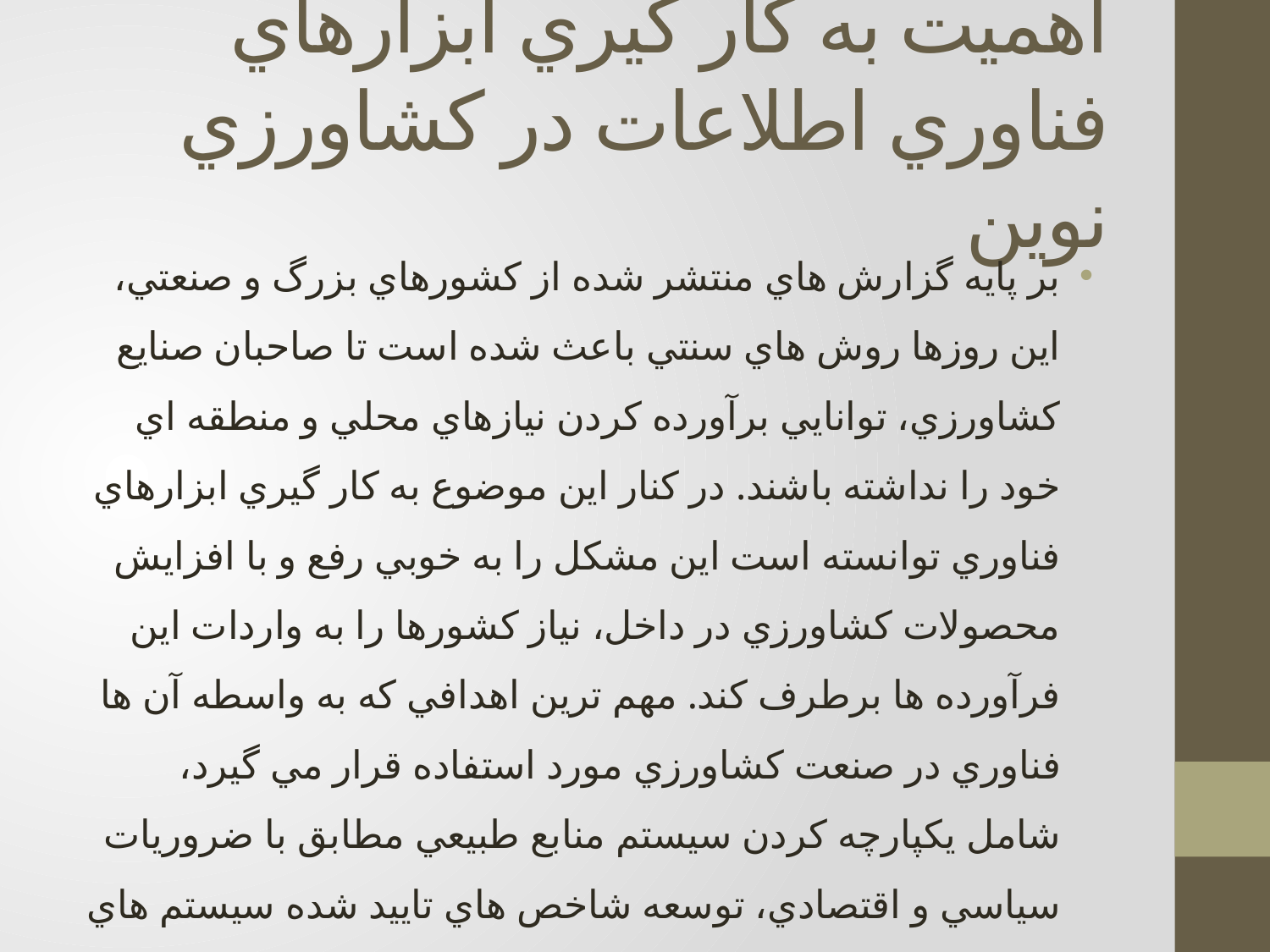

# اهميت به کار گيري ابزارهاي فناوري اطلاعات در کشاورزي نوين
بر پايه گزارش هاي منتشر شده از کشورهاي بزرگ و صنعتي، اين روزها روش هاي سنتي باعث شده است تا صاحبان صنايع کشاورزي، توانايي برآورده کردن نيازهاي محلي و منطقه اي خود را نداشته باشند. در کنار اين موضوع به کار گيري ابزارهاي فناوري توانسته است اين مشکل را به خوبي رفع و با افزايش محصولات کشاورزي در داخل، نياز کشورها را به واردات اين فرآورده ها برطرف کند. مهم ترين اهدافي که به واسطه آن ها فناوري در صنعت کشاورزي مورد استفاده قرار مي گيرد، شامل يکپارچه کردن سيستم منابع طبيعي مطابق با ضروريات سياسي و اقتصادي، توسعه شاخص هاي تاييد شده سيستم هاي توليد و پيشرفت سلامت سيستم منابع طبيعي است.